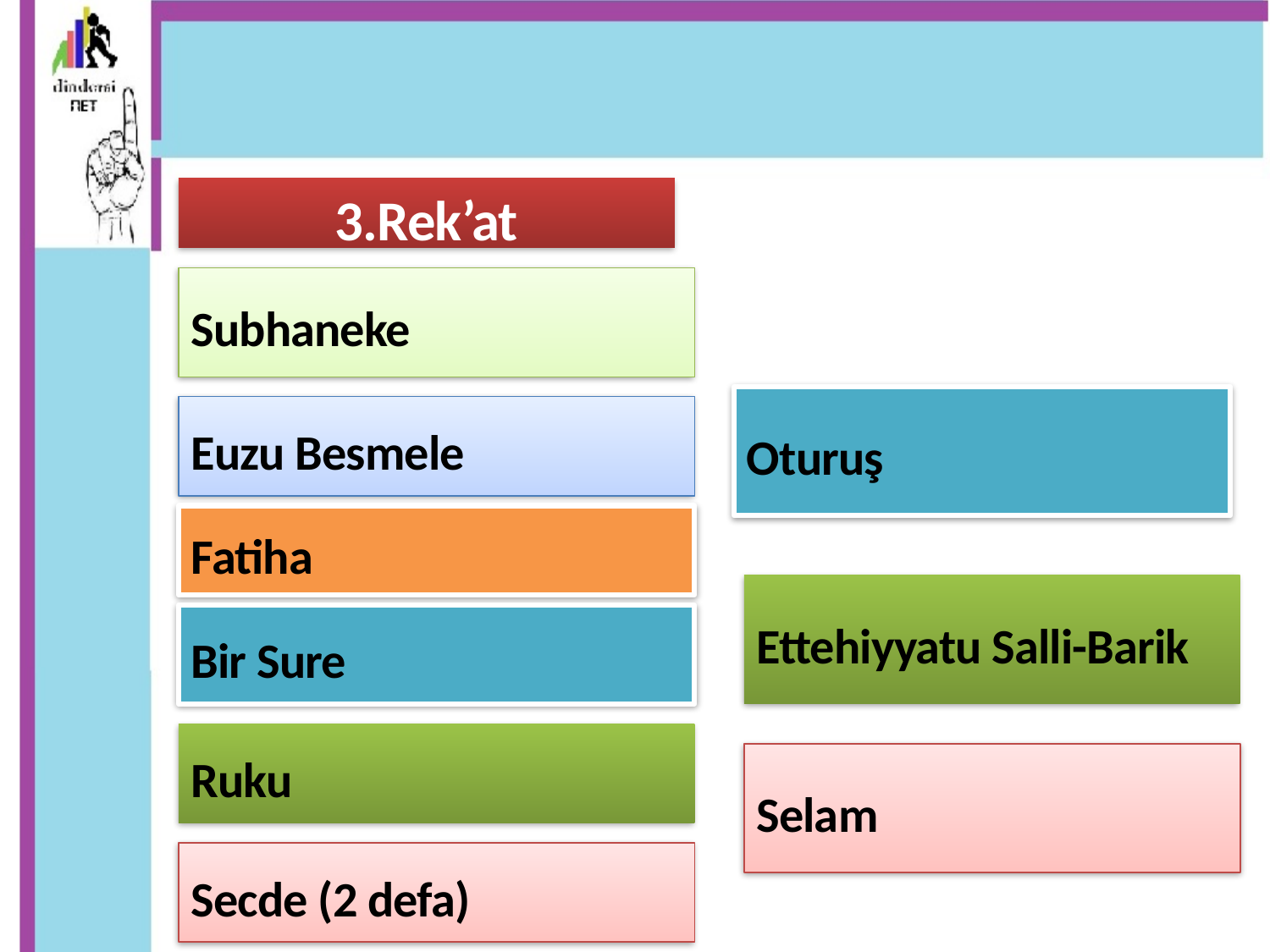

3.Rek’at
Subhaneke
Oturuş
Euzu Besmele
Fatiha
Ettehiyyatu Salli-Barik
Bir Sure
Ruku
Selam
Secde (2 defa)